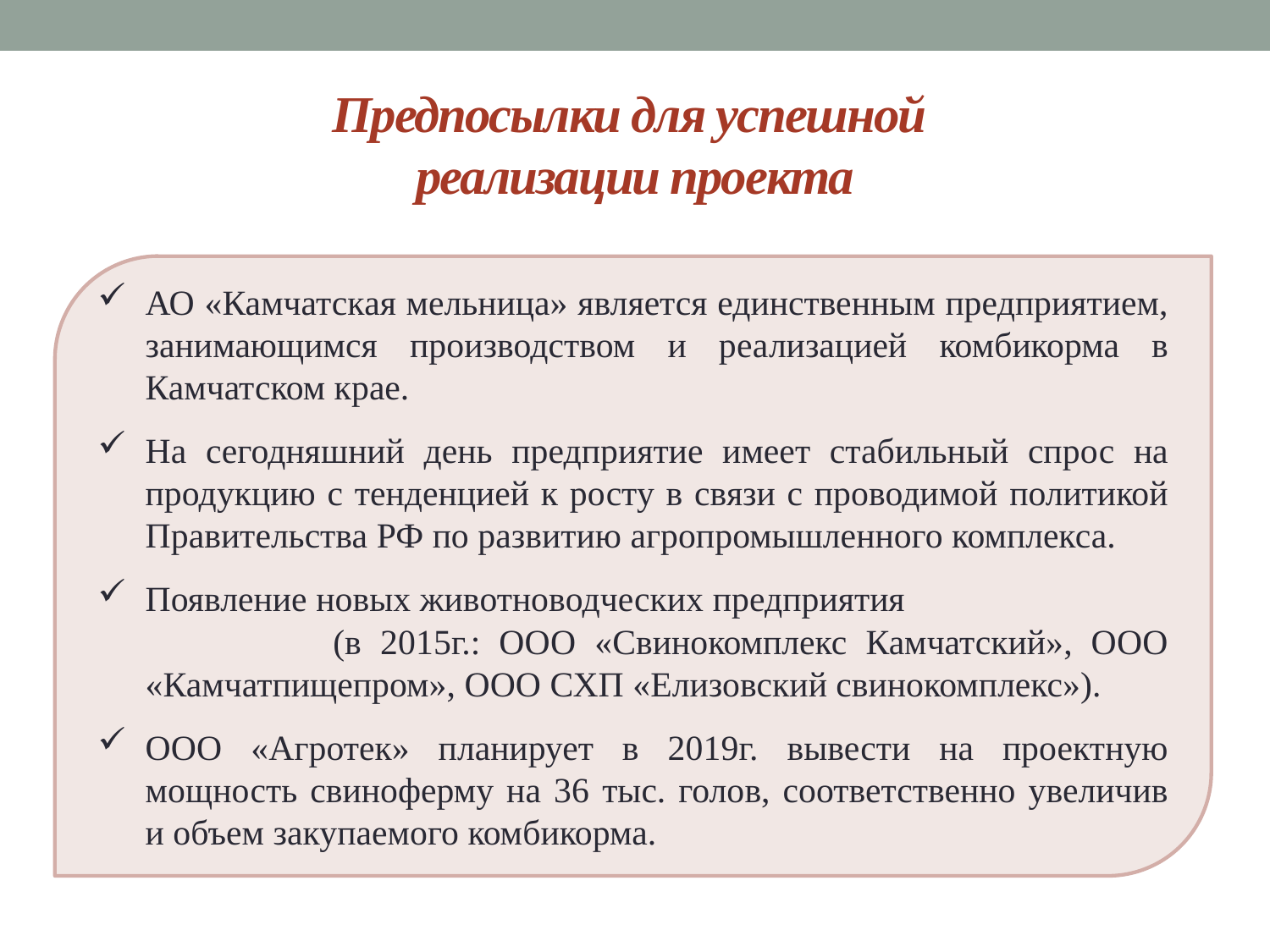

# Предпосылки для успешной реализации проекта
АО «Камчатская мельница» является единственным предприятием, занимающимся производством и реализацией комбикорма в Камчатском крае.
На сегодняшний день предприятие имеет стабильный спрос на продукцию с тенденцией к росту в связи с проводимой политикой Правительства РФ по развитию агропромышленного комплекса.
Появление новых животноводческих предприятия                                        (в 2015г.: ООО «Свинокомплекс Камчатский», ООО «Камчатпищепром», ООО СХП «Елизовский свинокомплекс»).
ООО «Агротек» планирует в 2019г. вывести на проектную мощность свиноферму на 36 тыс. голов, соответственно увеличив и объем закупаемого комбикорма.